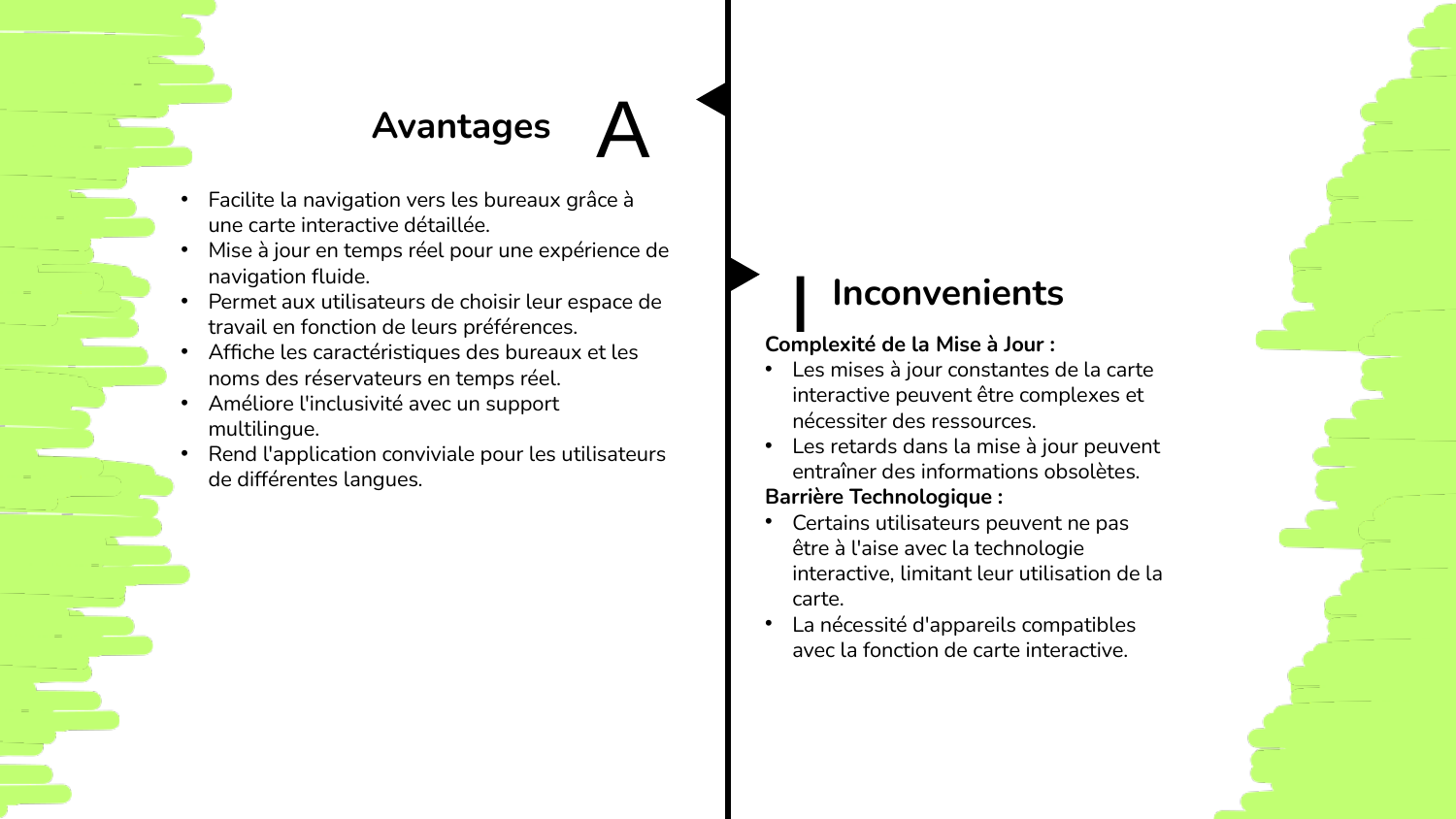

A
Avantages

I
Inconvenients

Complexité de la Mise à Jour :
Les mises à jour constantes de la carte interactive peuvent être complexes et nécessiter des ressources.
Les retards dans la mise à jour peuvent entraîner des informations obsolètes.
Barrière Technologique :
Certains utilisateurs peuvent ne pas être à l'aise avec la technologie interactive, limitant leur utilisation de la carte.
La nécessité d'appareils compatibles avec la fonction de carte interactive.

Solution 2: User Expérience
Enhancement
Facilite la navigation vers les bureaux grâce à une carte interactive détaillée.
Mise à jour en temps réel pour une expérience de navigation fluide.
Permet aux utilisateurs de choisir leur espace de travail en fonction de leurs préférences.
Affiche les caractéristiques des bureaux et les noms des réservateurs en temps réel.
Améliore l'inclusivité avec un support multilingue.
Rend l'application conviviale pour les utilisateurs de différentes langues.